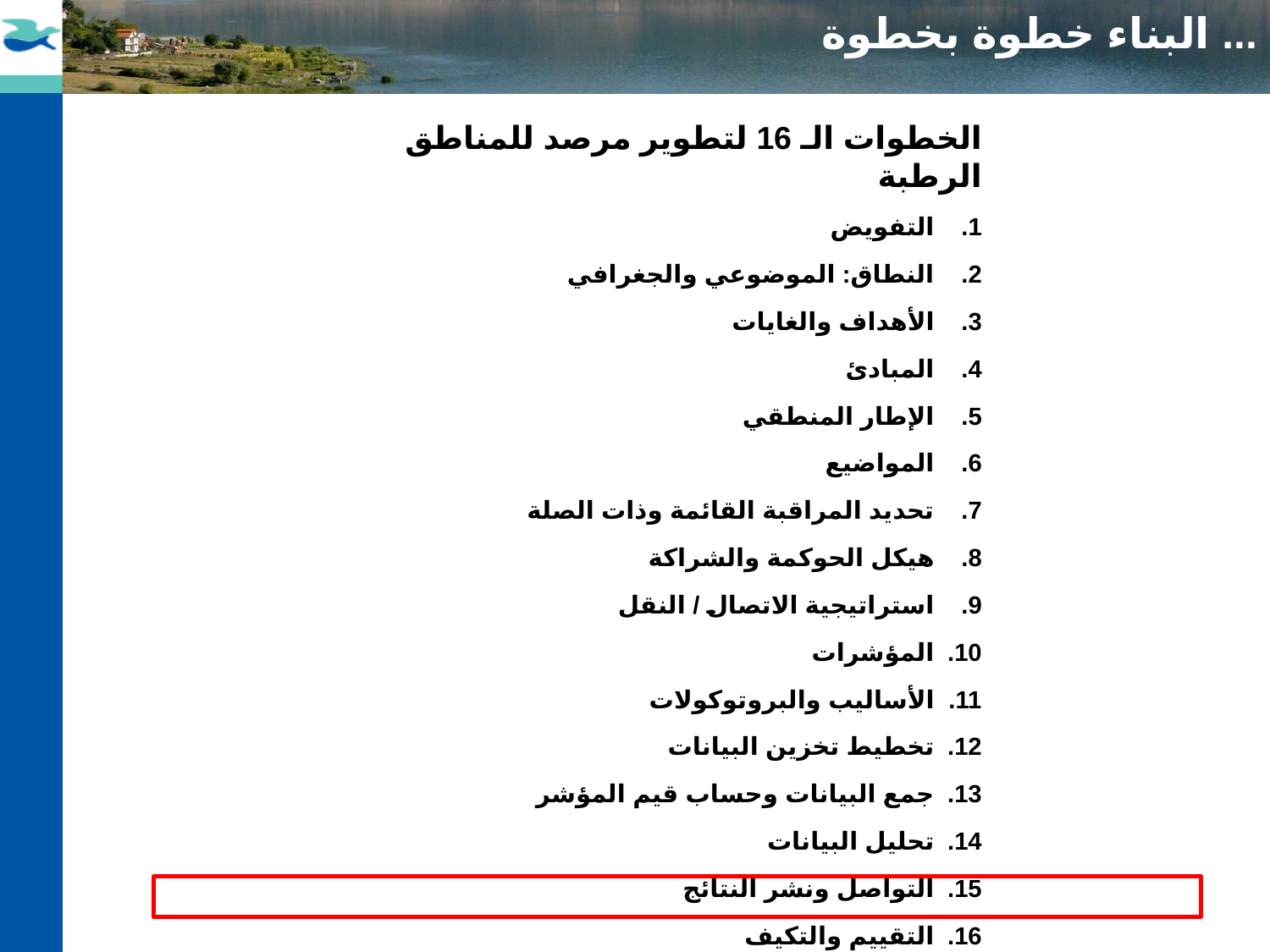

البناء خطوة بخطوة ...
 الخطوات الـ 16 لتطوير مرصد للمناطق الرطبة
التفويض
النطاق: الموضوعي والجغرافي
الأهداف والغايات
المبادئ
الإطار المنطقي
المواضيع
تحديد المراقبة القائمة وذات الصلة
هيكل الحوكمة والشراكة
استراتيجية الاتصال / النقل
المؤشرات
الأساليب والبروتوكولات
تخطيط تخزين البيانات
جمع البيانات وحساب قيم المؤشر
تحليل البيانات
التواصل ونشر النتائج
التقييم والتكيف